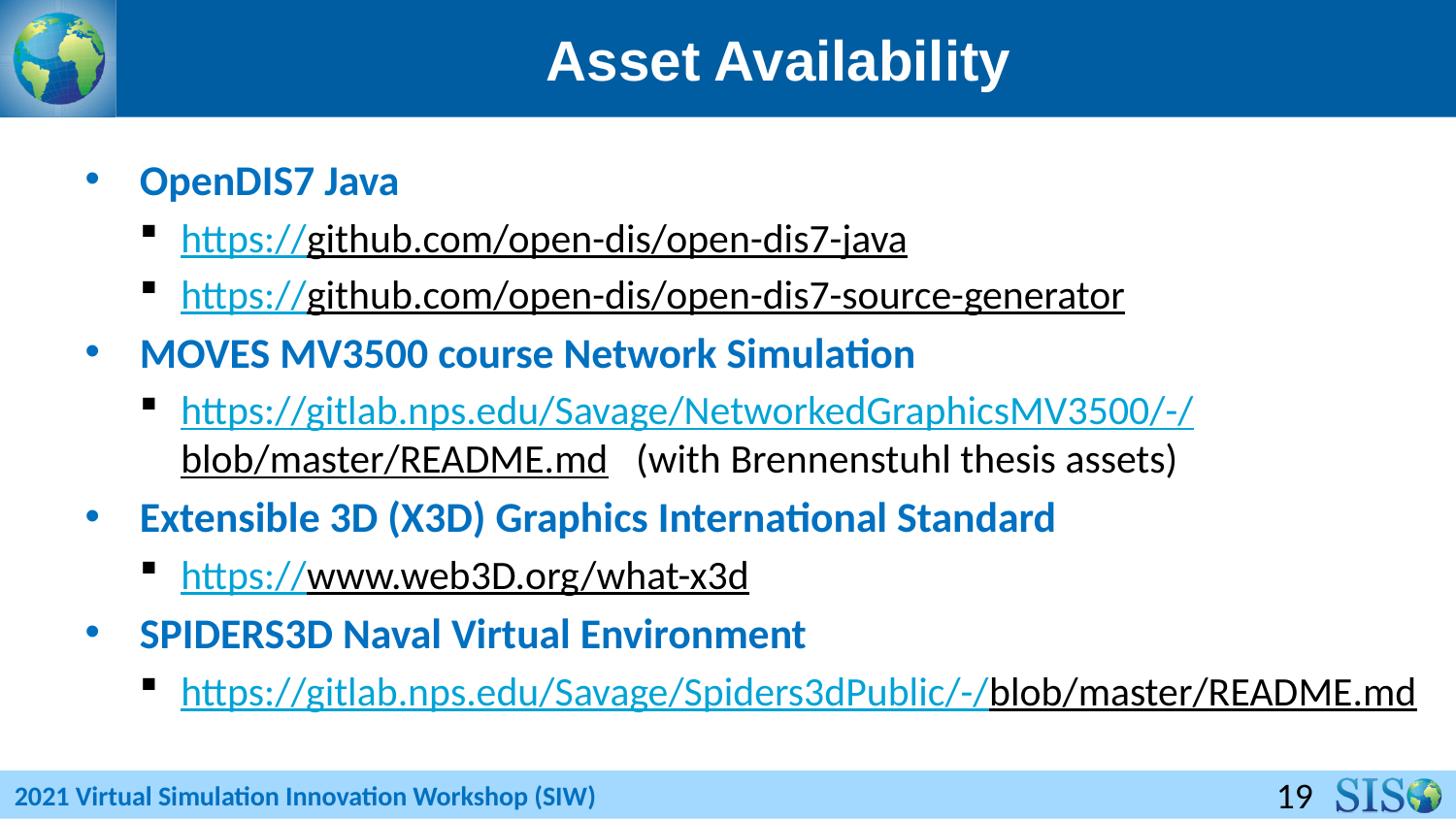

# Asset Availability
OpenDIS7 Java
https://github.com/open-dis/open-dis7-java
https://github.com/open-dis/open-dis7-source-generator
MOVES MV3500 course Network Simulation
https://gitlab.nps.edu/Savage/NetworkedGraphicsMV3500/-/blob/master/README.md   (with Brennenstuhl thesis assets)
Extensible 3D (X3D) Graphics International Standard
https://www.web3D.org/what-x3d
SPIDERS3D Naval Virtual Environment
https://gitlab.nps.edu/Savage/Spiders3dPublic/-/blob/master/README.md